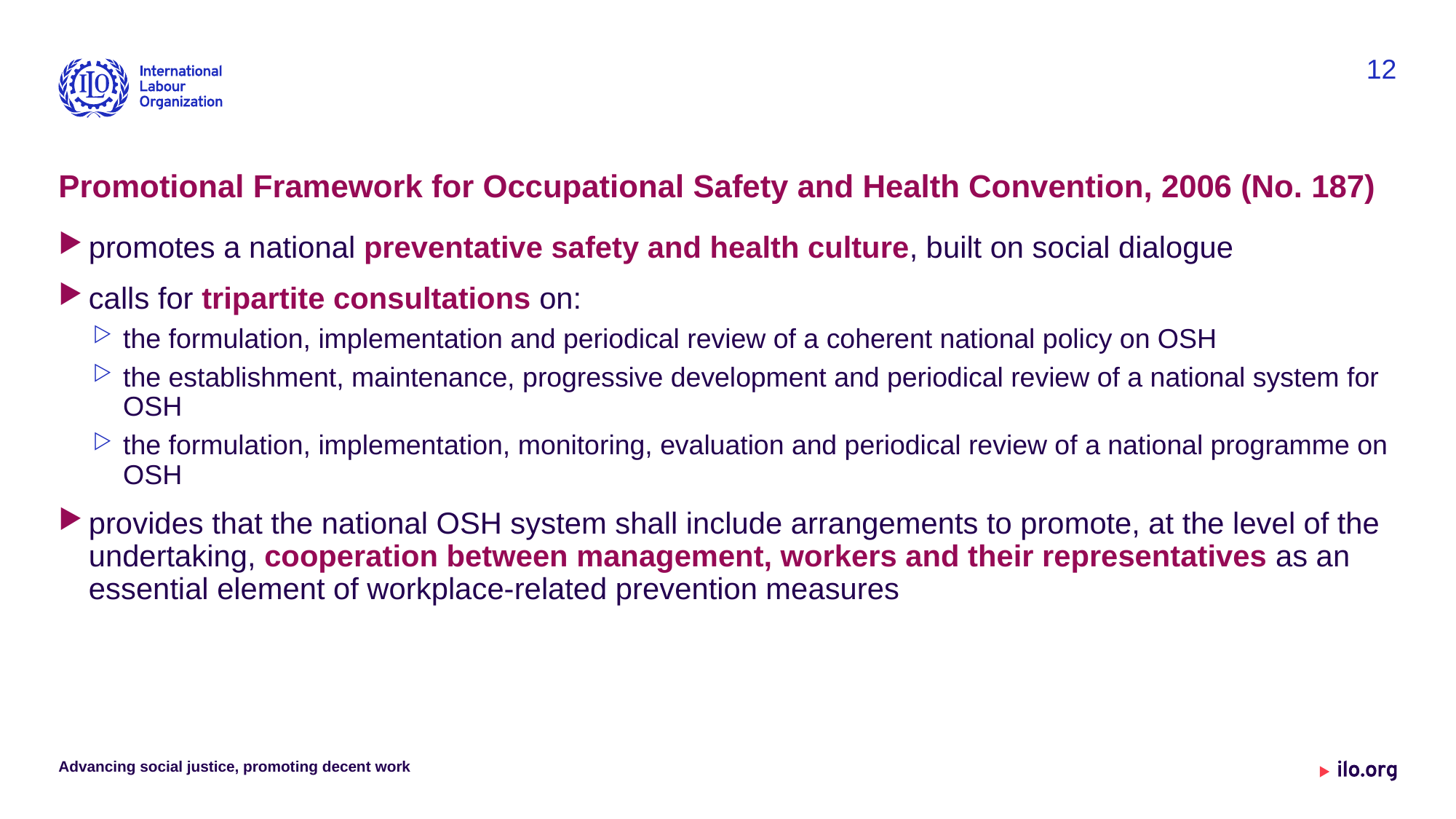

12
Promotional Framework for Occupational Safety and Health Convention, 2006 (No. 187)
promotes a national preventative safety and health culture, built on social dialogue
calls for tripartite consultations on:
the formulation, implementation and periodical review of a coherent national policy on OSH
the establishment, maintenance, progressive development and periodical review of a national system for OSH
the formulation, implementation, monitoring, evaluation and periodical review of a national programme on OSH
provides that the national OSH system shall include arrangements to promote, at the level of the undertaking, cooperation between management, workers and their representatives as an essential element of workplace-related prevention measures
Advancing social justice, promoting decent work
Date: Monday / 01 / October / 2019